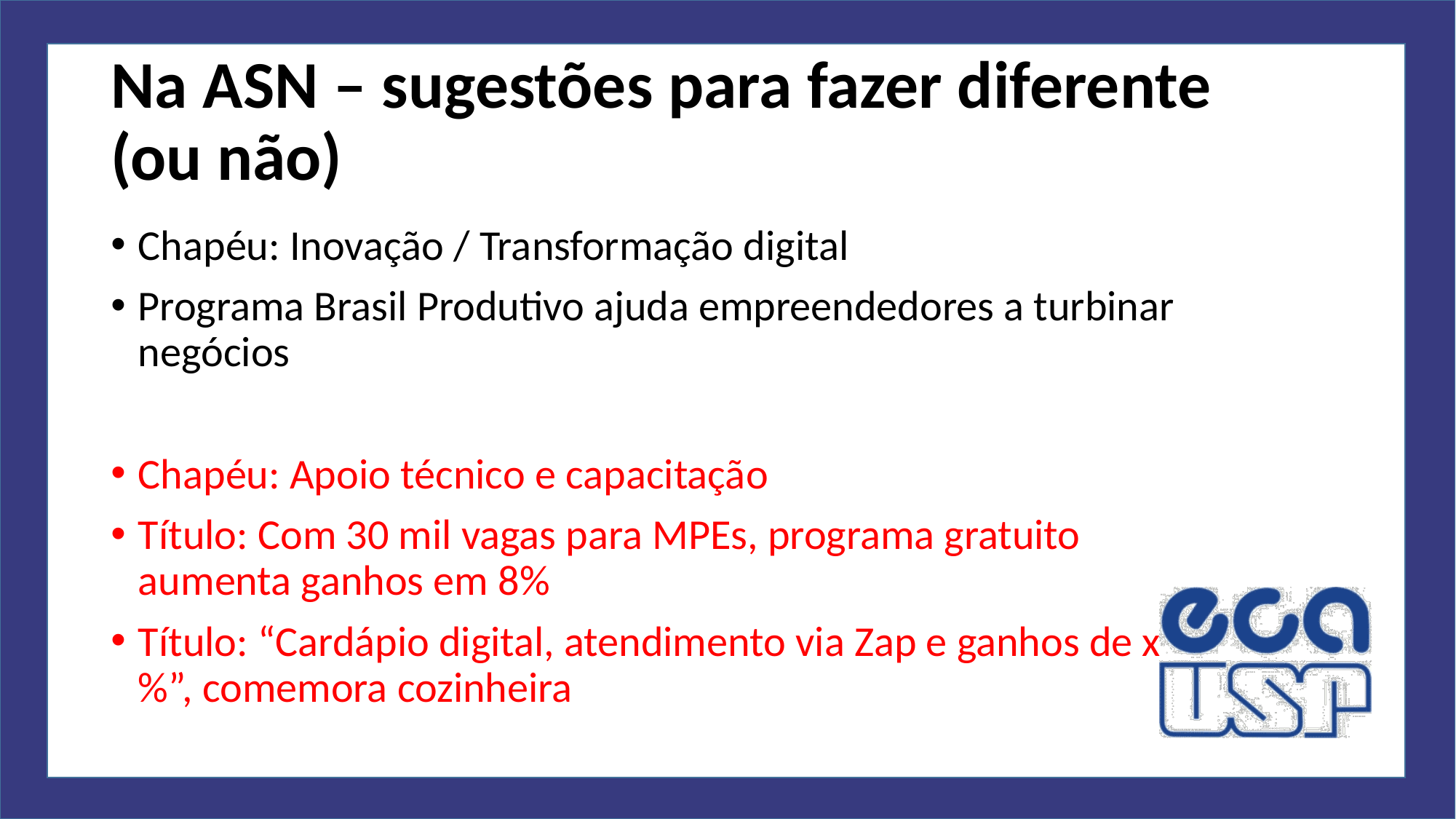

# Na ASN – sugestões para fazer diferente (ou não)
Chapéu: Inovação / Transformação digital
Programa Brasil Produtivo ajuda empreendedores a turbinar negócios

Chapéu: Apoio técnico e capacitação
Título: Com 30 mil vagas para MPEs, programa gratuito aumenta ganhos em 8%
Título: “Cardápio digital, atendimento via Zap e ganhos de x%”, comemora cozinheira